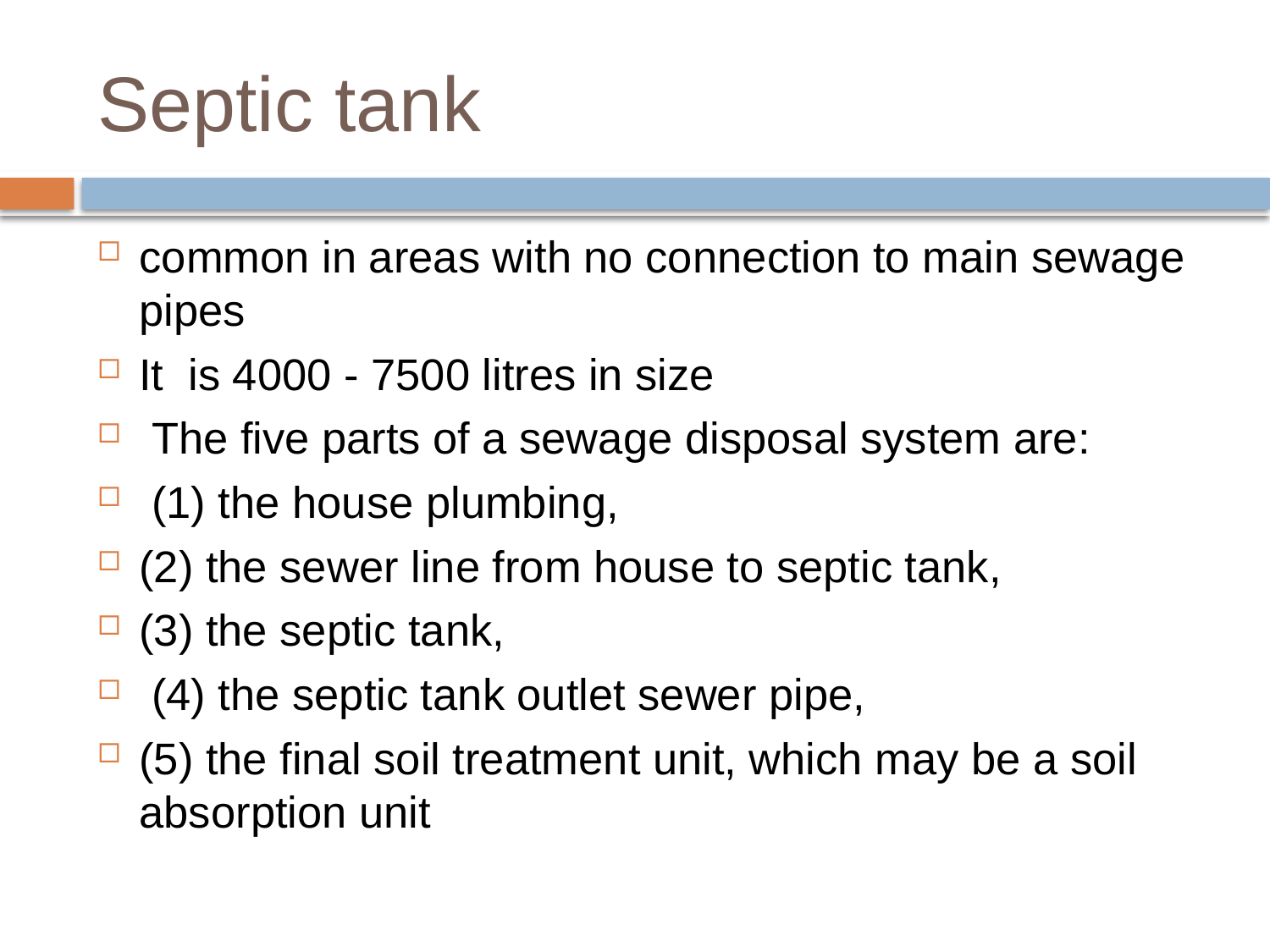

# Septic tank
common in areas with no connection to main sewage pipes
It  is 4000 - 7500 litres in size
 The five parts of a sewage disposal system are:
 (1) the house plumbing,
(2) the sewer line from house to septic tank,
(3) the septic tank,
 (4) the septic tank outlet sewer pipe,
(5) the final soil treatment unit, which may be a soil absorption unit